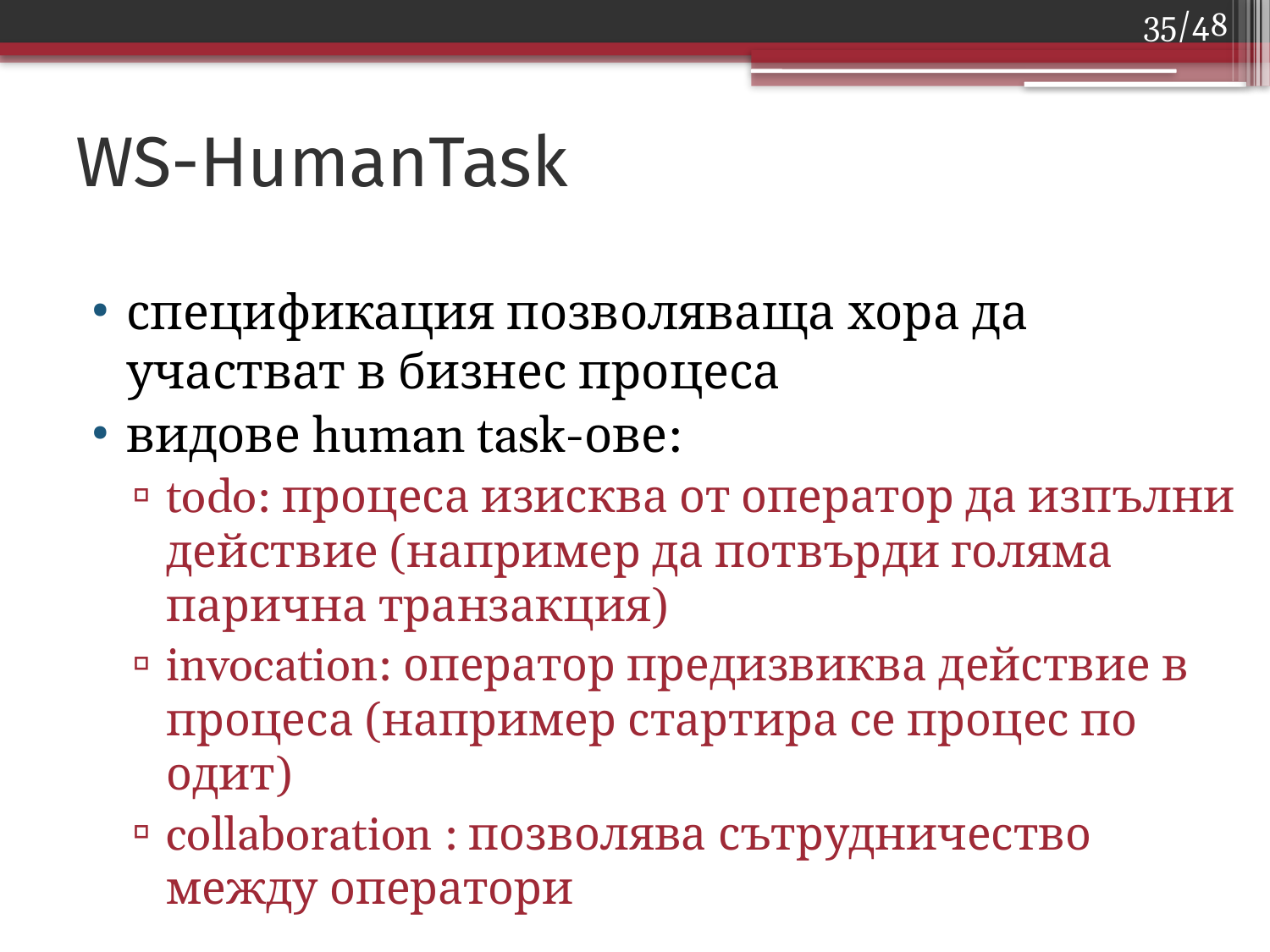

35/48
# WS-HumanTask
спецификация позволяваща хора да участват в бизнес процеса
видове human task-ове:
todo: процеса изисква от оператор да изпълни действие (например да потвърди голяма парична транзакция)
invocation: оператор предизвиква действие в процеса (например стартира се процес по одит)
collaboration : позволява сътрудничество между оператори